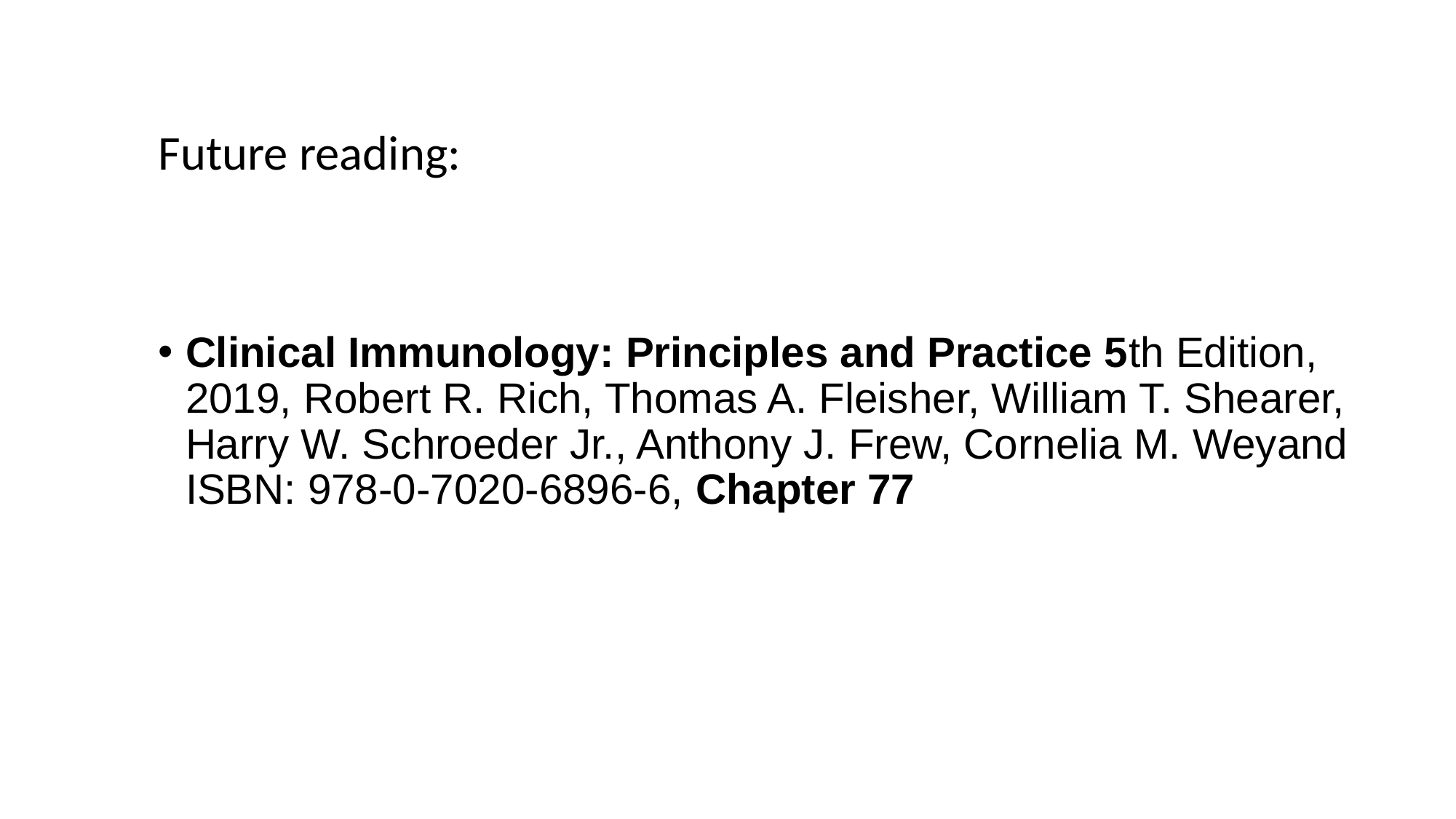

Future reading:

Clinical Immunology: Principles and Practice 5th Edition, 2019, Robert R. Rich, Thomas A. Fleisher, William T. Shearer, Harry W. Schroeder Jr., Anthony J. Frew, Cornelia M. Weyand ISBN: 978-0-7020-6896-6, Chapter 77